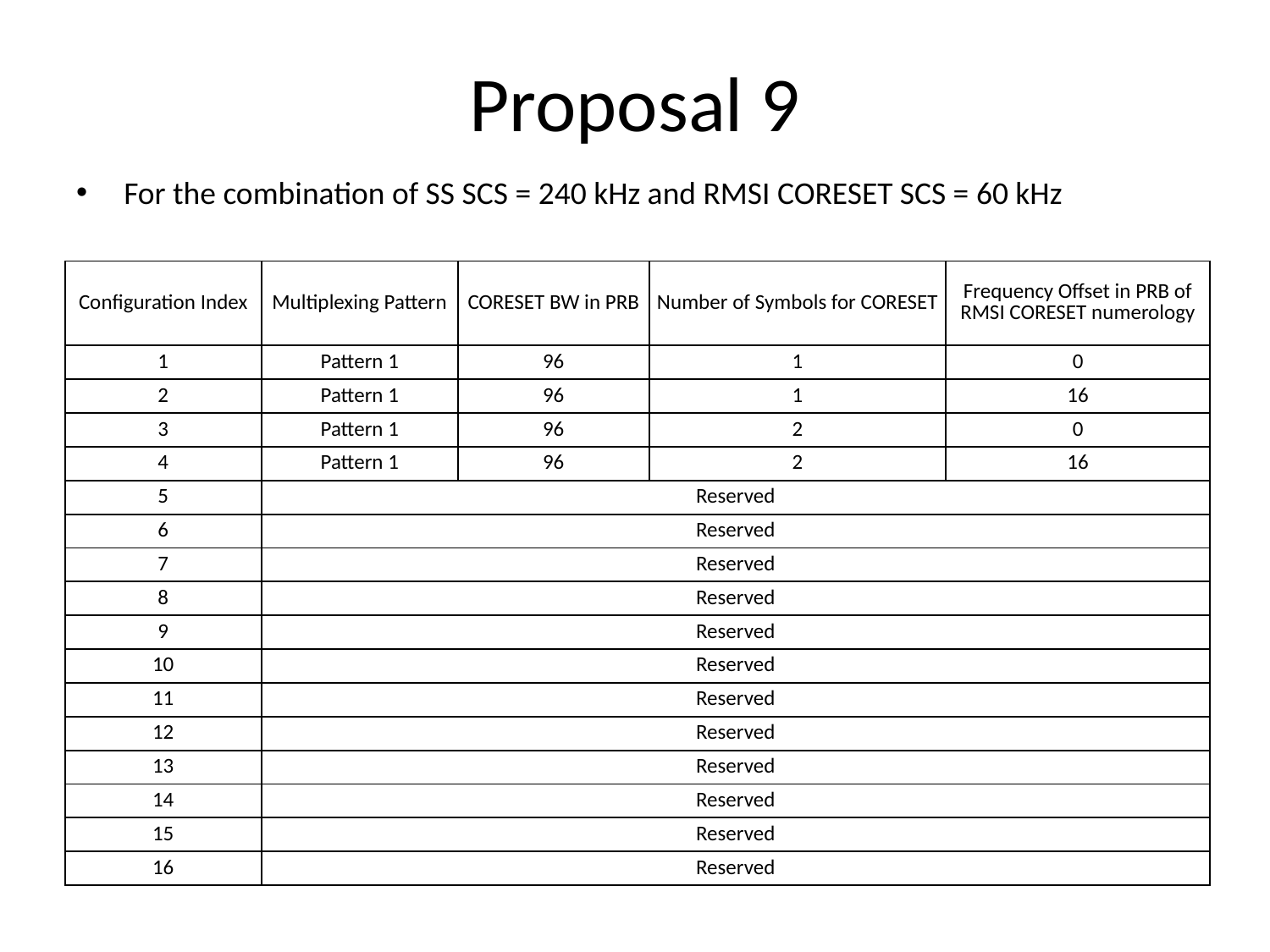

# Proposal 9
For the combination of SS SCS = 240 kHz and RMSI CORESET SCS = 60 kHz

| Configuration Index | Multiplexing Pattern | CORESET BW in PRB | Number of Symbols for CORESET | Frequency Offset in PRB of RMSI CORESET numerology |
| --- | --- | --- | --- | --- |
| 1 | Pattern 1 | 96 | 1 | 0 |
| 2 | Pattern 1 | 96 | 1 | 16 |
| 3 | Pattern 1 | 96 | 2 | 0 |
| 4 | Pattern 1 | 96 | 2 | 16 |
| 5 | Reserved |  |  |  |
| 6 | Reserved |  |  |  |
| 7 | Reserved |  |  |  |
| 8 | Reserved |  |  |  |
| 9 | Reserved |  |  |  |
| 10 | Reserved |  |  |  |
| 11 | Reserved |  |  |  |
| 12 | Reserved |  |  |  |
| 13 | Reserved |  |  |  |
| 14 | Reserved |  |  |  |
| 15 | Reserved |  |  |  |
| 16 | Reserved |  |  |  |